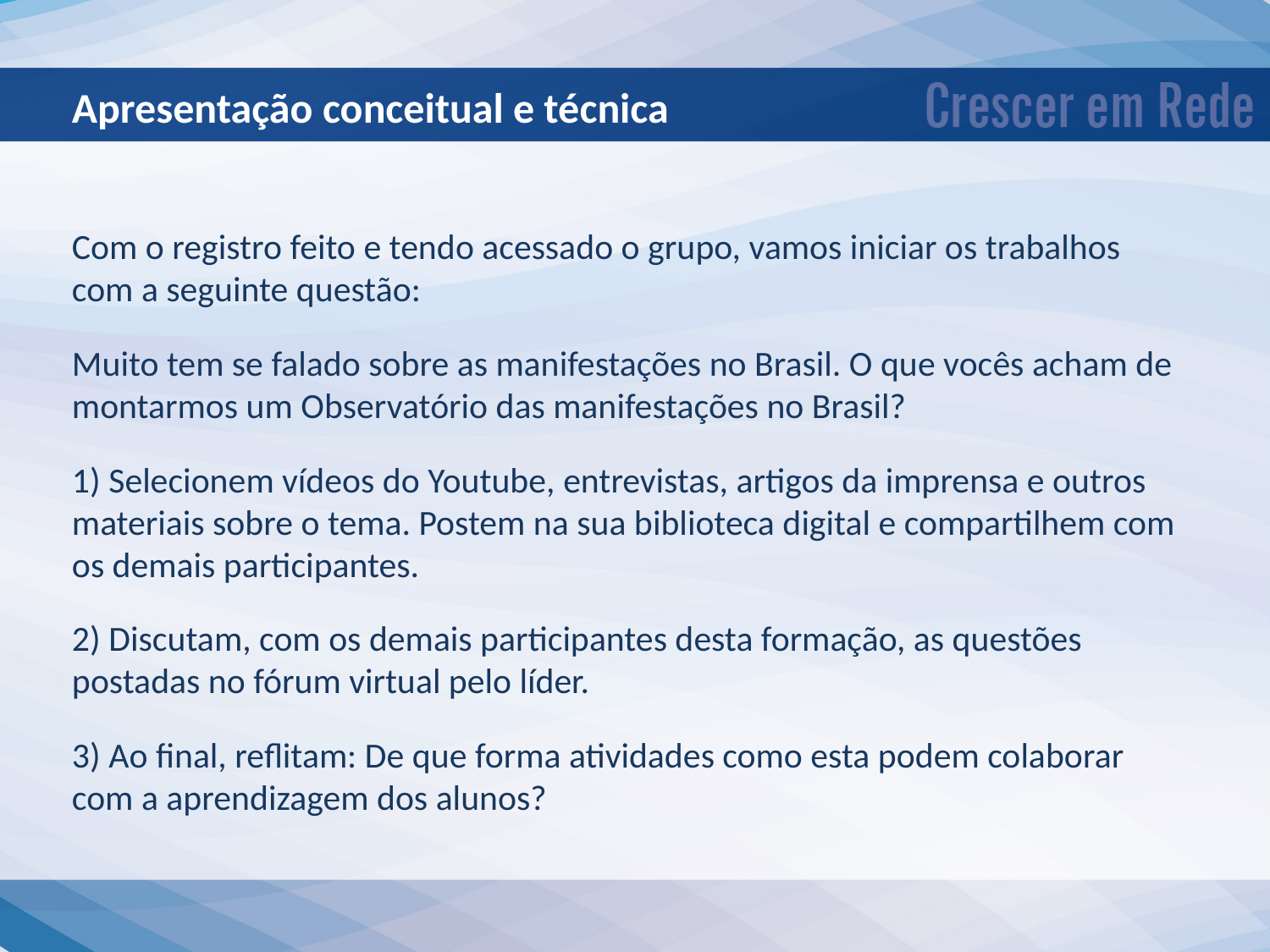

Apresentação conceitual e técnica
Com o registro feito e tendo acessado o grupo, vamos iniciar os trabalhos com a seguinte questão:
Muito tem se falado sobre as manifestações no Brasil. O que vocês acham de montarmos um Observatório das manifestações no Brasil?
1) Selecionem vídeos do Youtube, entrevistas, artigos da imprensa e outros materiais sobre o tema. Postem na sua biblioteca digital e compartilhem com os demais participantes.
2) Discutam, com os demais participantes desta formação, as questões postadas no fórum virtual pelo líder.
3) Ao final, reflitam: De que forma atividades como esta podem colaborar com a aprendizagem dos alunos?